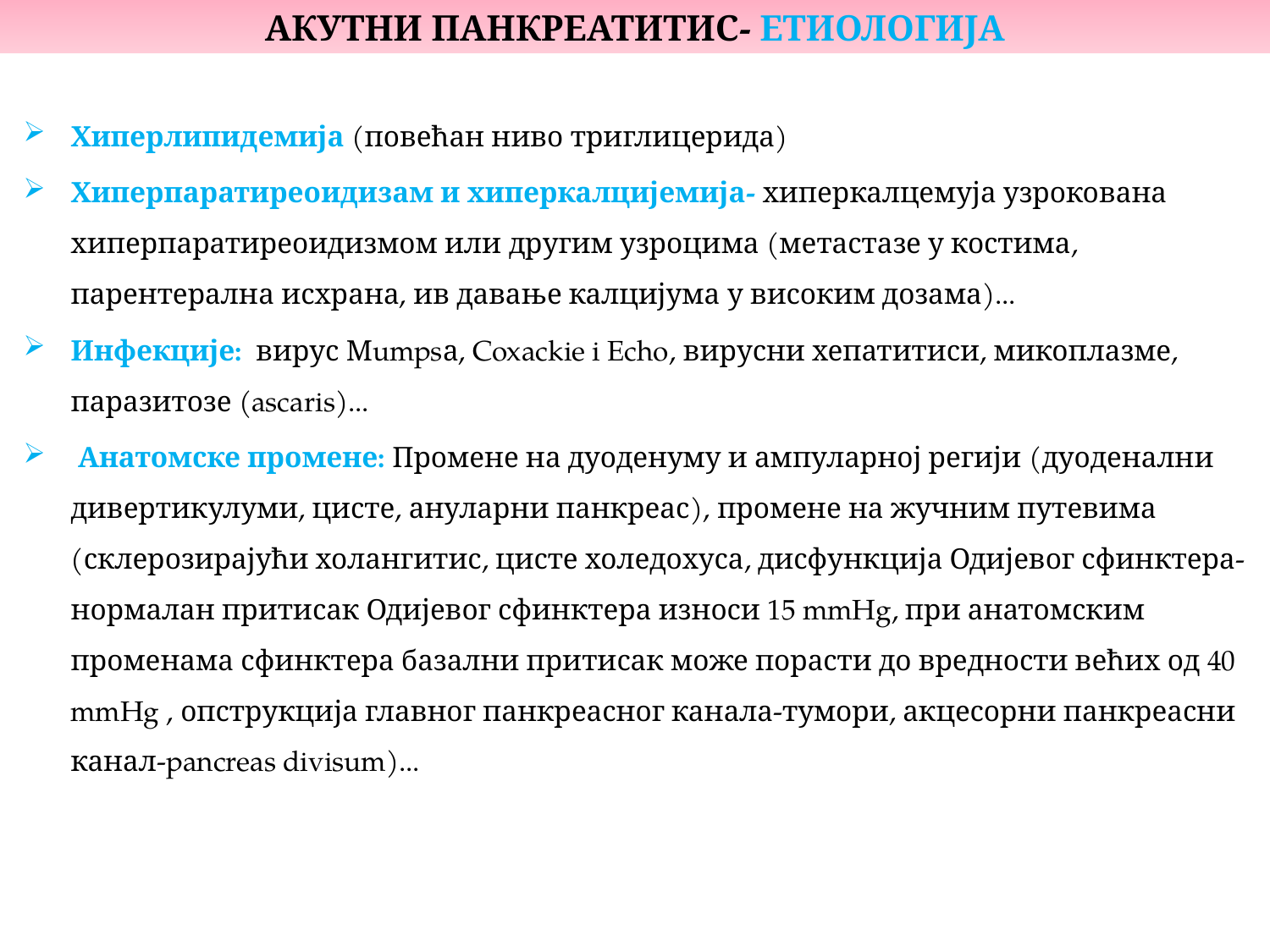

АКУТНИ ПАНКРЕАТИТИС- ЕТИОЛОГИЈА
Хиперлипидемија (повећан ниво триглицерида)
Хиперпаратиреоидизам и хиперкалцијемија- хиперкалцемуја узрокована хиперпаратиреоидизмом или другим узроцима (метастазе у костима, парентерална исхрана, ив давање калцијума у високим дозама)...
Инфекције:  вирус Мumpsа, Coxackie i Echo, вирусни хепатитиси, микоплазме, паразитозе (ascaris)...
 Анатомске промене: Промене на дуоденуму и ампуларној регији (дуоденални   дивертикулуми, цисте, ануларни панкреас), промене на жучним путевима (склерозирајући холангитис, цисте холедохуса, дисфункција Одијевог сфинктера-нормалан притисак Одијевог сфинктера износи 15 mmHg, при анатомским променама сфинктера базални притисак може порасти до вредности већих од 40 mmHg , опструкција главног панкреасног канала-тумори, акцесорни панкреасни канал-pancreas divisum)...